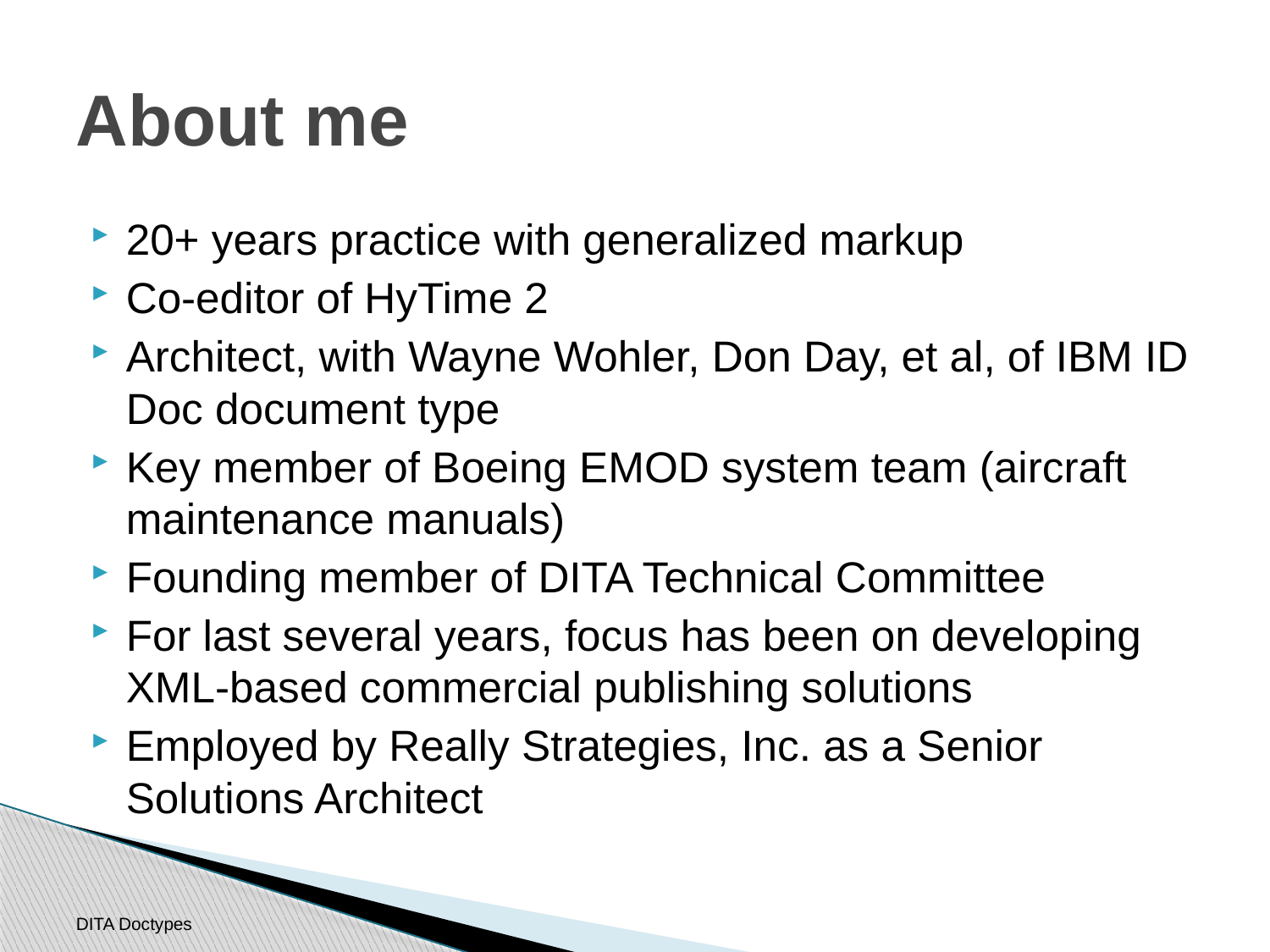

# About me
20+ years practice with generalized markup
Co-editor of HyTime 2
Architect, with Wayne Wohler, Don Day, et al, of IBM ID Doc document type
Key member of Boeing EMOD system team (aircraft maintenance manuals)
Founding member of DITA Technical Committee
For last several years, focus has been on developing XML-based commercial publishing solutions
Employed by Really Strategies, Inc. as a Senior Solutions Architect